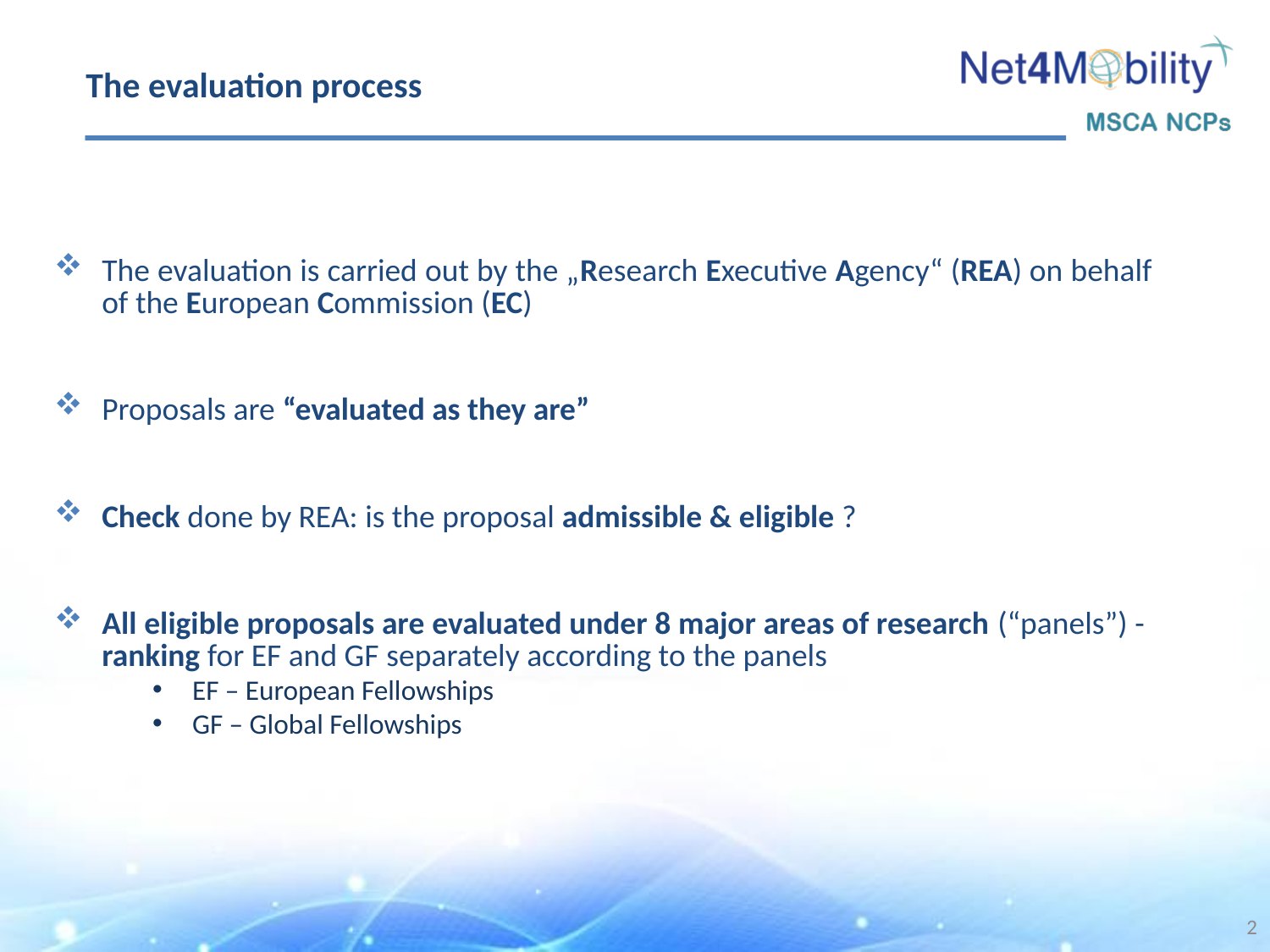

The evaluation process

The evaluation is carried out by the „Research Executive Agency“ (REA) on behalf of the European Commission (EC)

Proposals are “evaluated as they are”

Check done by REA: is the proposal admissible & eligible ?

All eligible proposals are evaluated under 8 major areas of research (“panels”) -  ranking for EF and GF separately according to the panels

EF – European Fellowships
GF – Global Fellowships
2